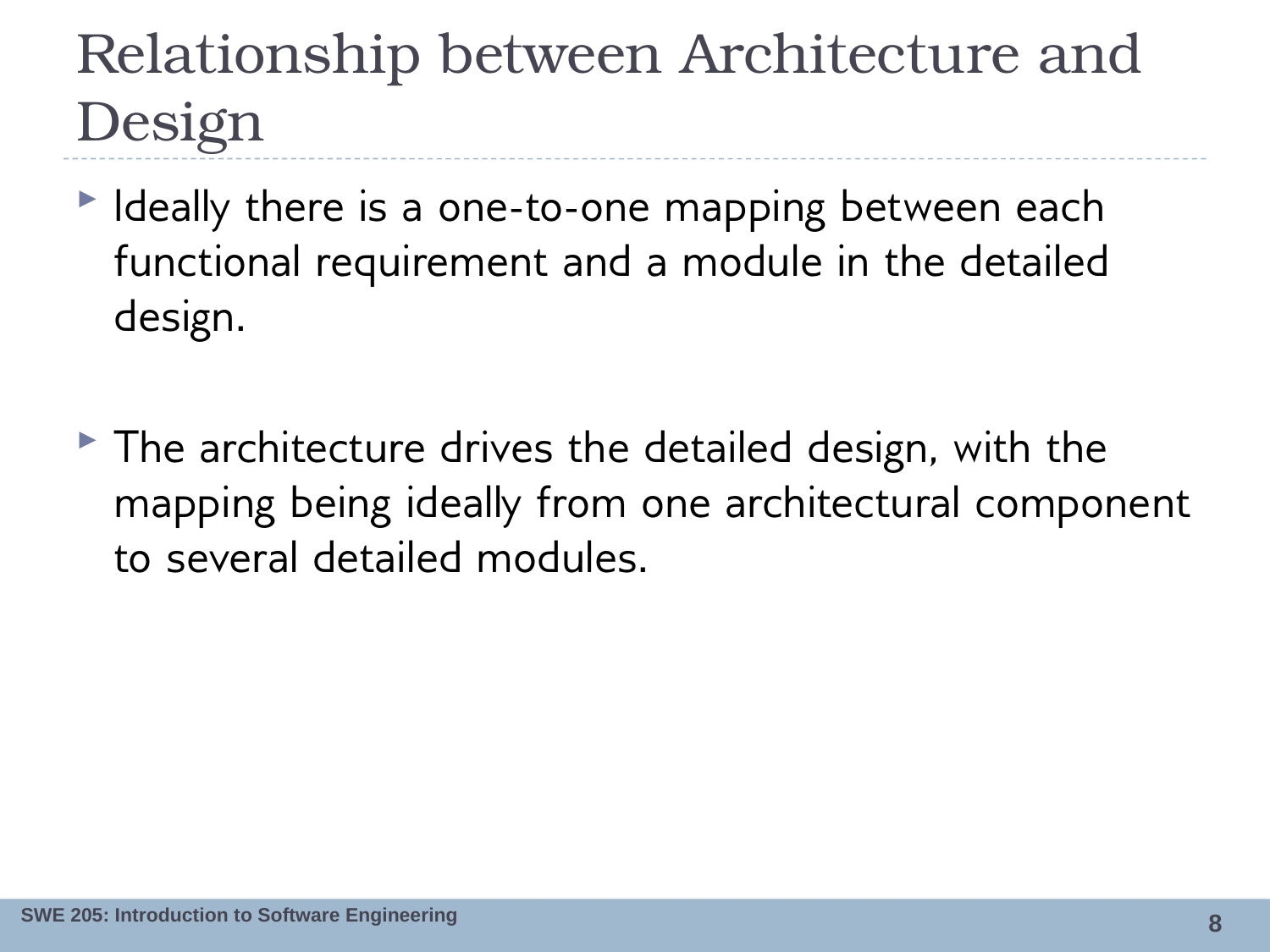

# Relationship between Architecture and Design
Ideally there is a one-to-one mapping between each functional requirement and a module in the detailed design.

The architecture drives the detailed design, with the mapping being ideally from one architectural component to several detailed modules.

8